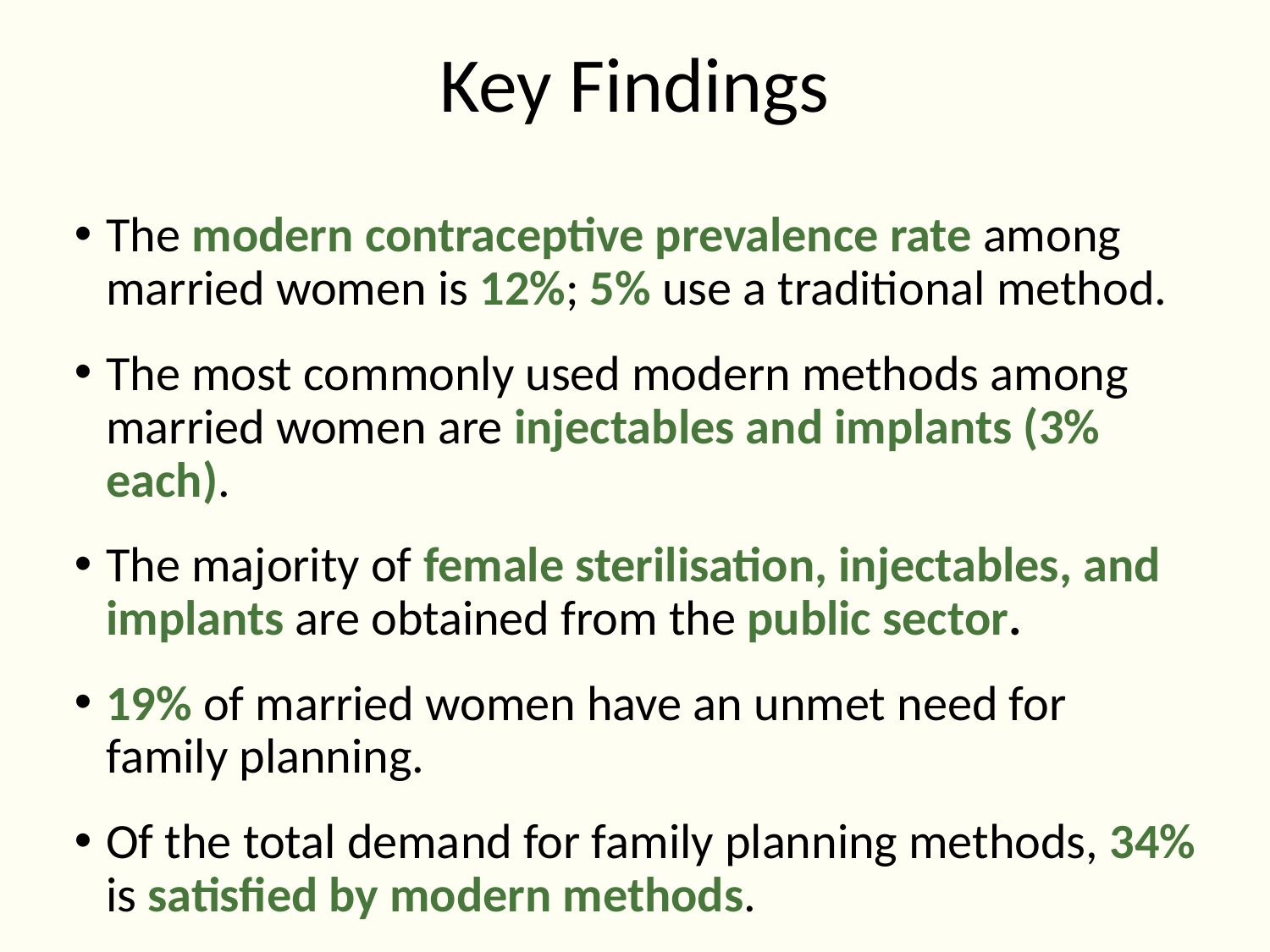

# Key Findings
The modern contraceptive prevalence rate among married women is 12%; 5% use a traditional method.
The most commonly used modern methods among married women are injectables and implants (3% each).
The majority of female sterilisation, injectables, and implants are obtained from the public sector.
19% of married women have an unmet need for family planning.
Of the total demand for family planning methods, 34% is satisfied by modern methods.